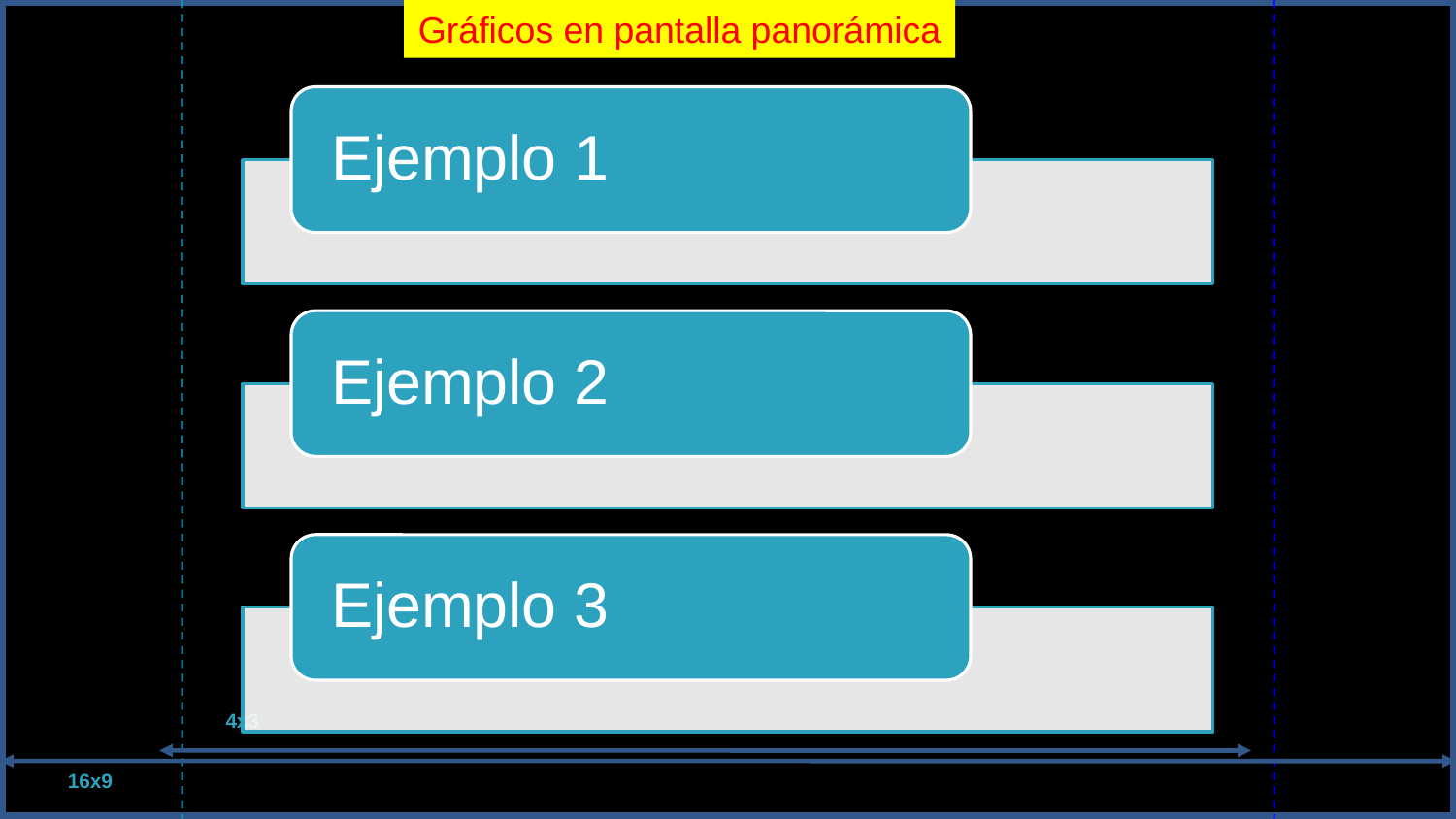

Gráficos en pantalla panorámica

Ejemplo 1
Ejemplo 2
Ejemplo 3
4x3

16x9